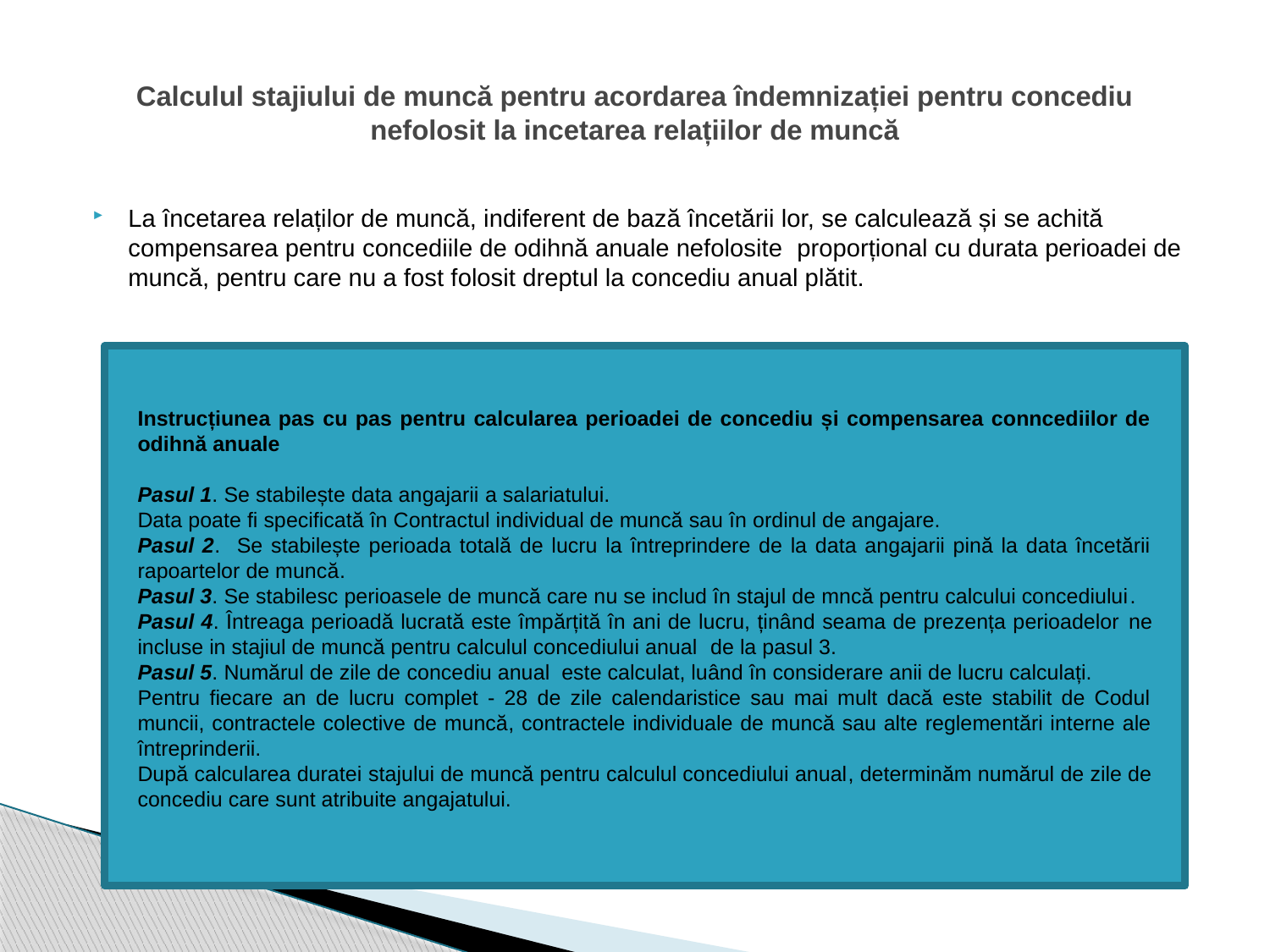

# Calculul stajiului de muncă pentru acordarea îndemnizației pentru concediu nefolosit la incetarea relațiilor de muncă
La încetarea relaților de muncă, indiferent de bază încetării lor, se calculează și se achită compensarea pentru concediile de odihnă anuale nefolosite  proporțional cu durata perioadei de muncă, pentru care nu a fost folosit dreptul la concediu anual plătit.

Instrucțiunea pas cu pas pentru calcularea perioadei de concediu și compensarea conncediilor de odihnă anuale

Pasul 1. Se stabilește data angajarii a salariatului.
Data poate fi specificată în Contractul individual de muncă sau în ordinul de angajare.
Pasul 2.  Se stabilește perioada totală de lucru la întreprindere de la data angajarii pină la data încetării rapoartelor de muncă.
Pasul 3. Se stabilesc perioasele de muncă care nu se includ în stajul de mncă pentru calcului concediului.
Pasul 4. Întreaga perioadă lucrată este împărțită în ani de lucru, ținând seama de prezența perioadelor ne incluse in stajiul de muncă pentru calculul concediului anual  de la pasul 3.
Pasul 5. Numărul de zile de concediu anual  este calculat, luând în considerare anii de lucru calculați.
Pentru fiecare an de lucru complet - 28 de zile calendaristice sau mai mult dacă este stabilit de Codul muncii, contractele colective de muncă, contractele individuale de muncă sau alte reglementări interne ale întreprinderii.
După calcularea duratei stajului de muncă pentru calculul concediului anual, determinăm numărul de zile de concediu care sunt atribuite angajatului.